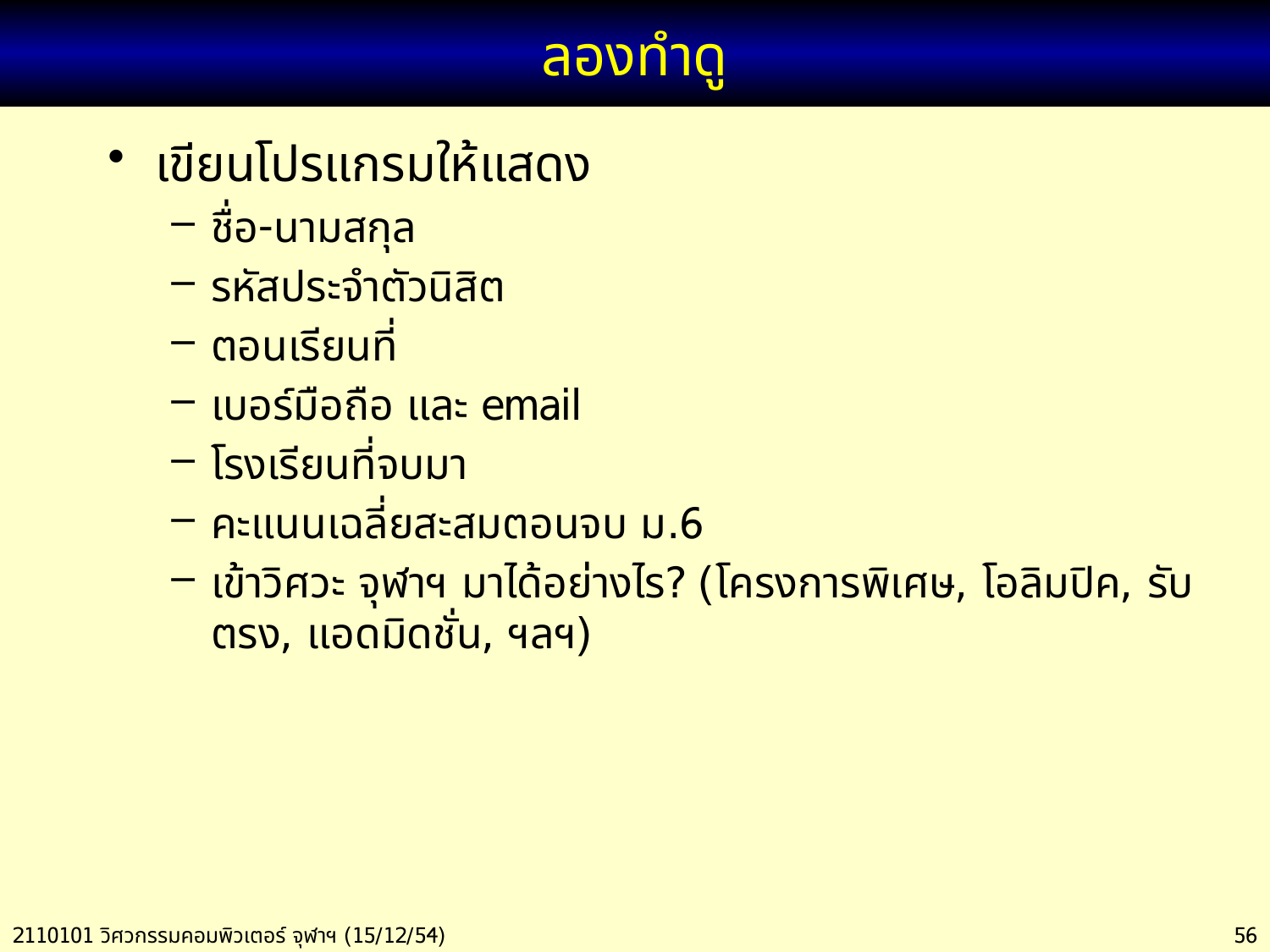

# ลองทำดู
เขียนโปรแกรมให้แสดง
ชื่อ-นามสกุล
รหัสประจำตัวนิสิต
ตอนเรียนที่
เบอร์มือถือ และ email
โรงเรียนที่จบมา
คะแนนเฉลี่ยสะสมตอนจบ ม.6
เข้าวิศวะ จุฬาฯ มาได้อย่างไร? (โครงการพิเศษ, โอลิมปิค, รับตรง, แอดมิดชั่น, ฯลฯ)